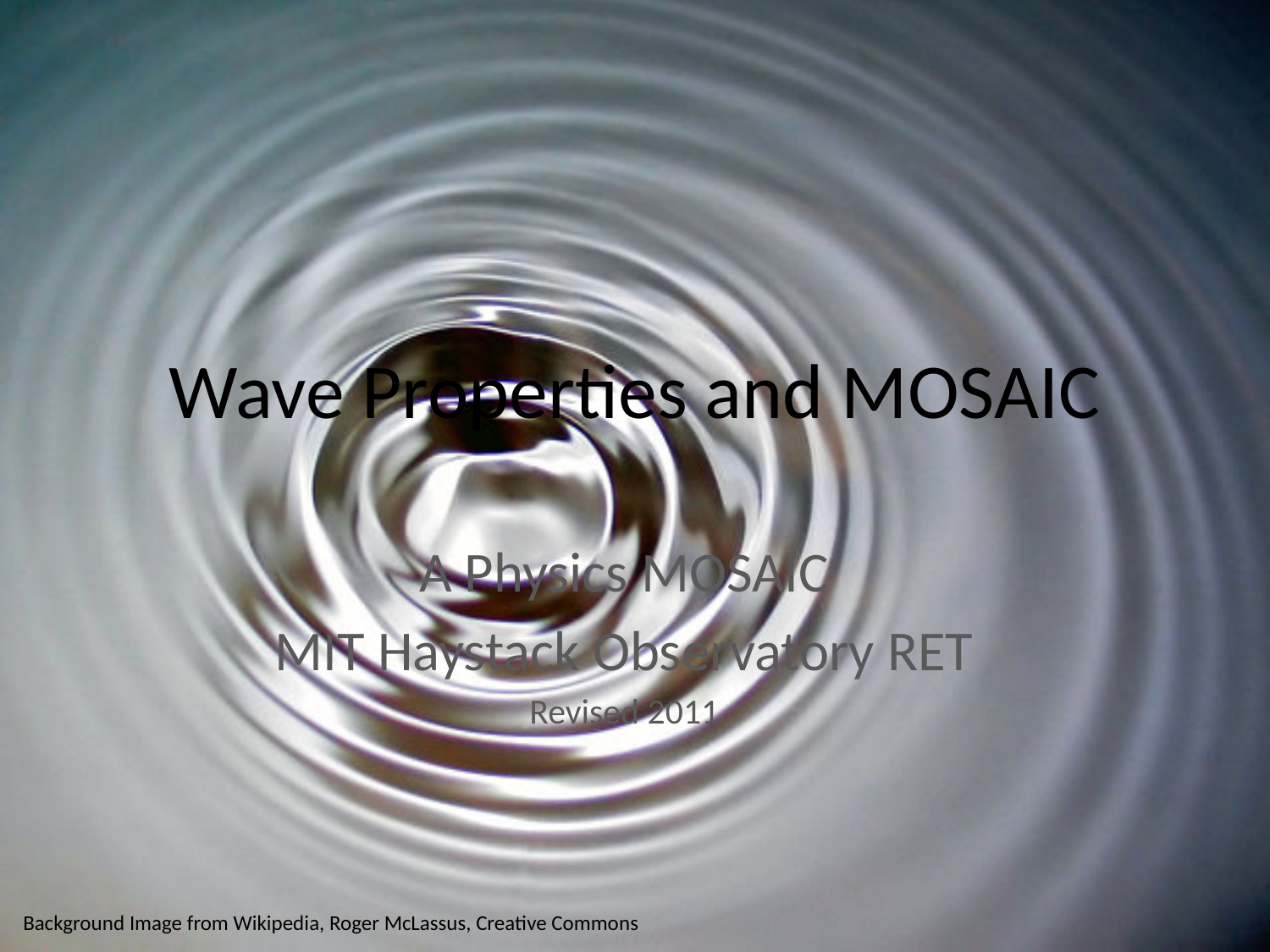

# Wave Properties and MOSAIC
A Physics MOSAIC
MIT Haystack Observatory RET
Revised 2011
Background Image from Wikipedia, Roger McLassus, Creative Commons